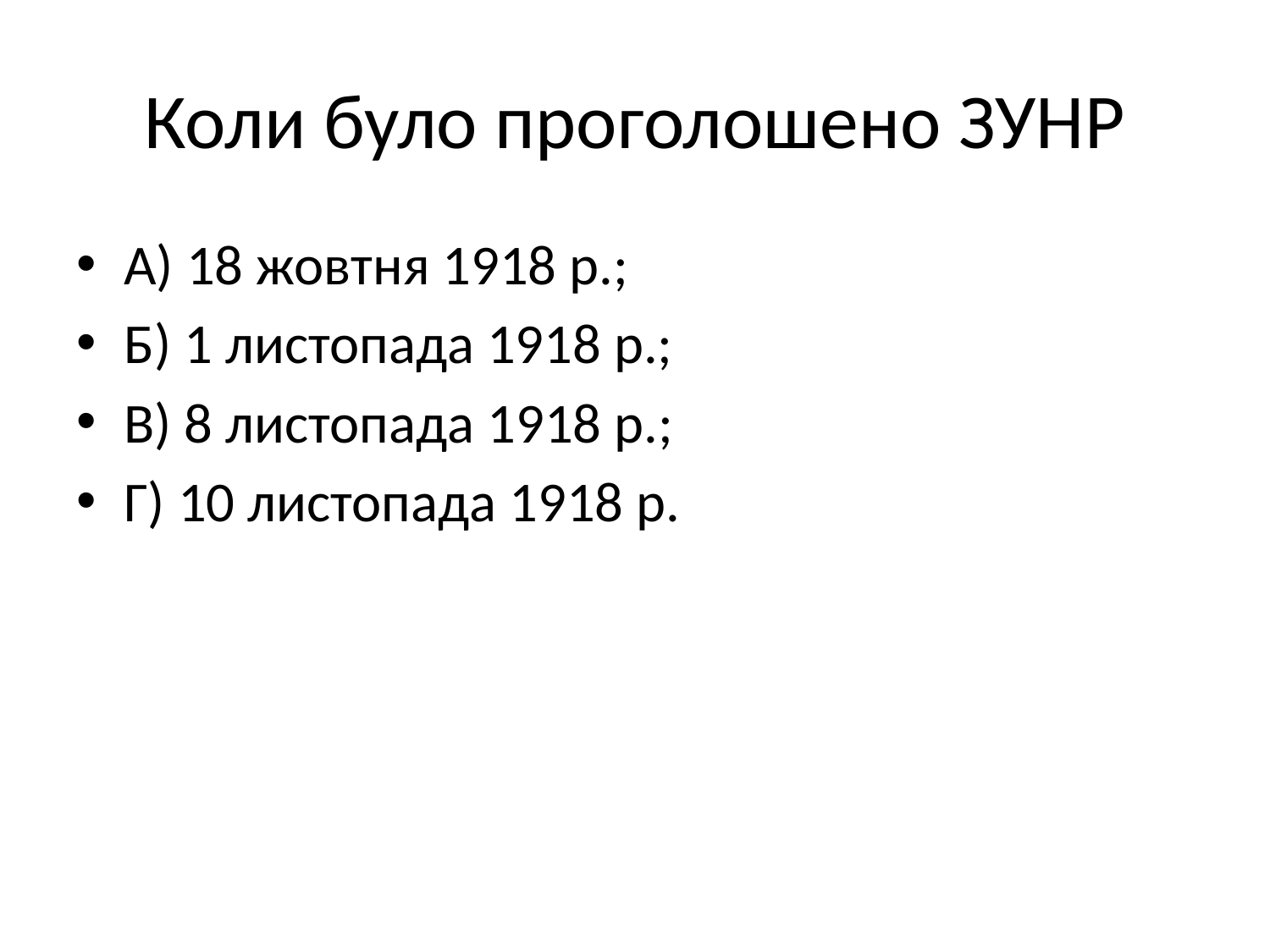

# Коли було проголошено ЗУНР
А) 18 жовтня 1918 р.;
Б) 1 листопада 1918 р.;
В) 8 листопада 1918 р.;
Г) 10 листопада 1918 р.